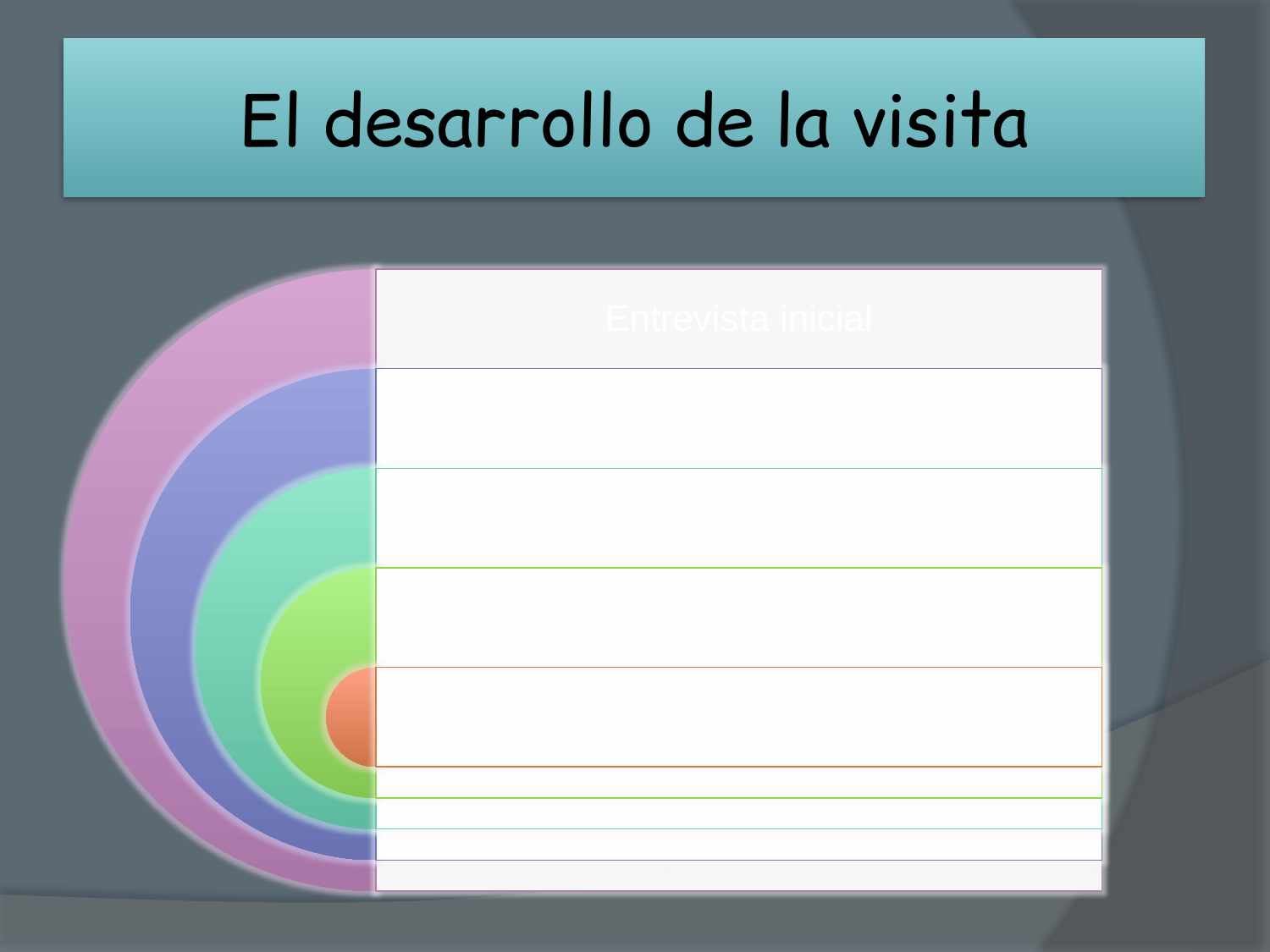

# El desarrollo de la visita
Entrevista inicial
Inspección de las instalaciones
Conversaciones grupales durante la visita
Entrevistas individuales con las personas privadas de libertad
Entrevistas con miembros del personal penitenciario